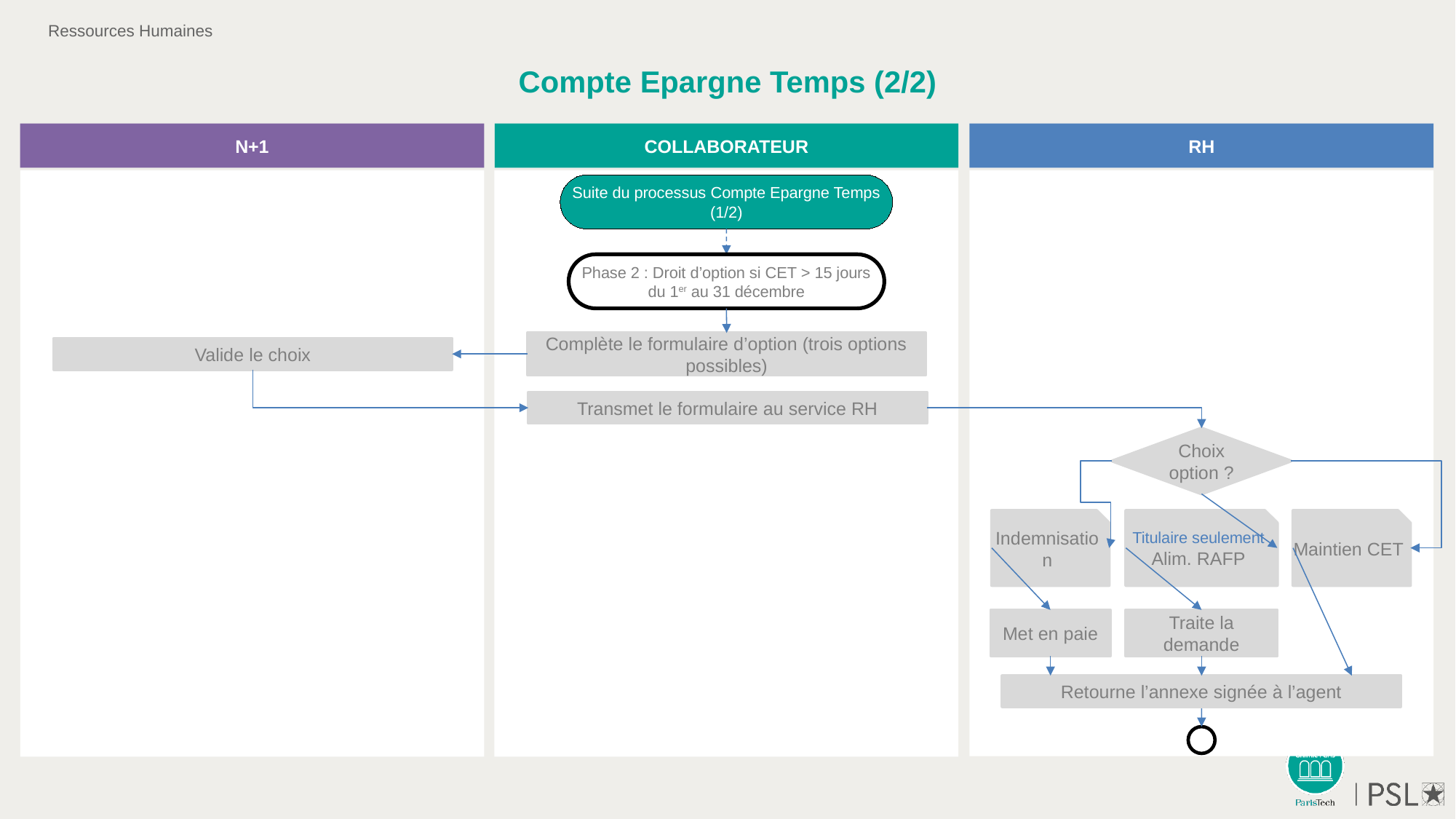

Ressources Humaines
# Compte Epargne Temps (2/2)
N+1

COLLABORATEUR

RH

Suite du processus Compte Epargne Temps (1/2)
Phase 2 : Droit d’option si CET > 15 jours
du 1er au 31 décembre
Complète le formulaire d’option (trois options possibles)
Valide le choix
Transmet le formulaire au service RH
Choix option ?
Titulaire seulement
Alim. RAFP
Maintien CET
Indemnisation
Met en paie
Traite la demande
Retourne l’annexe signée à l’agent